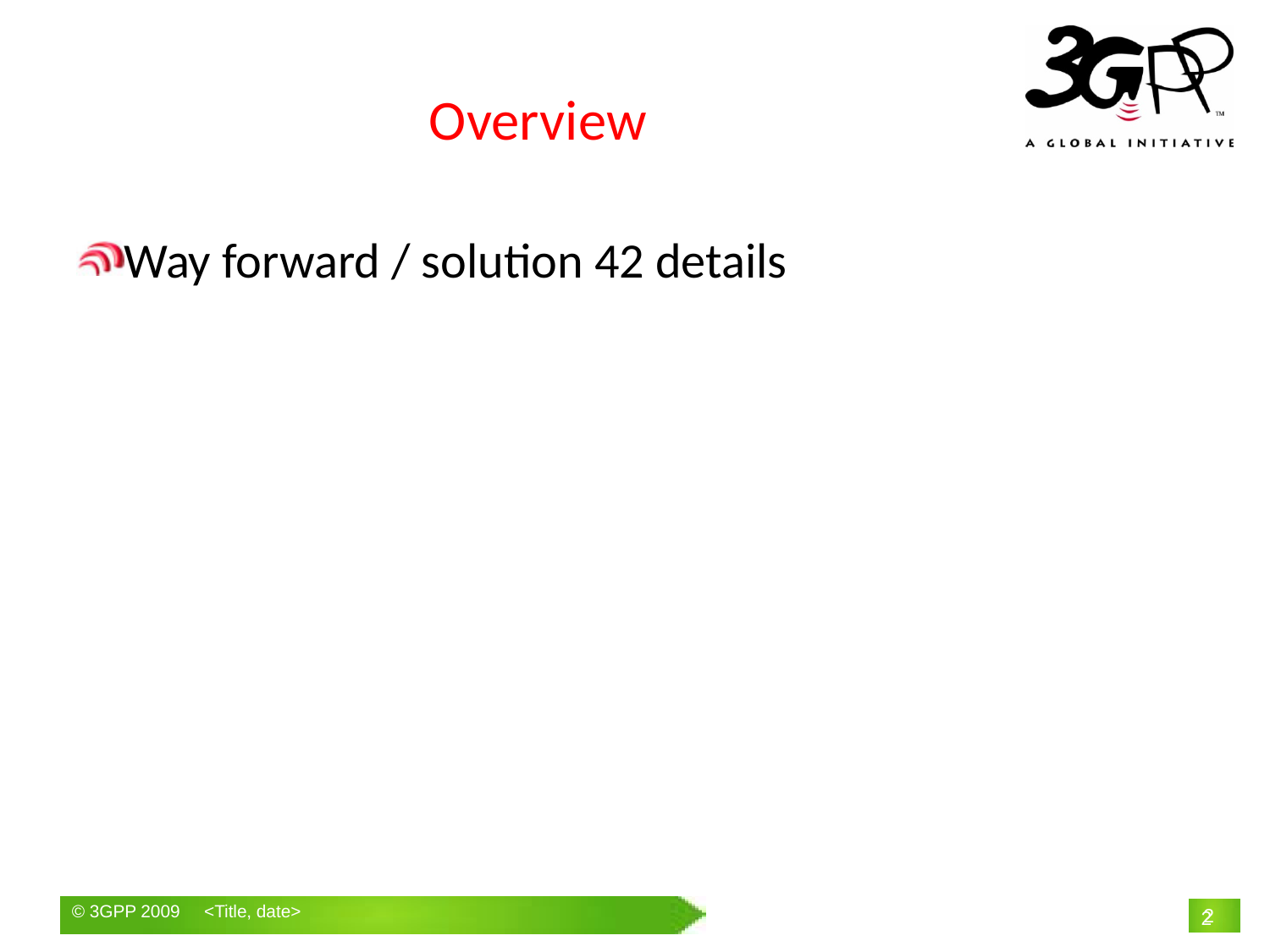

# Overview
Way forward / solution 42 details
2